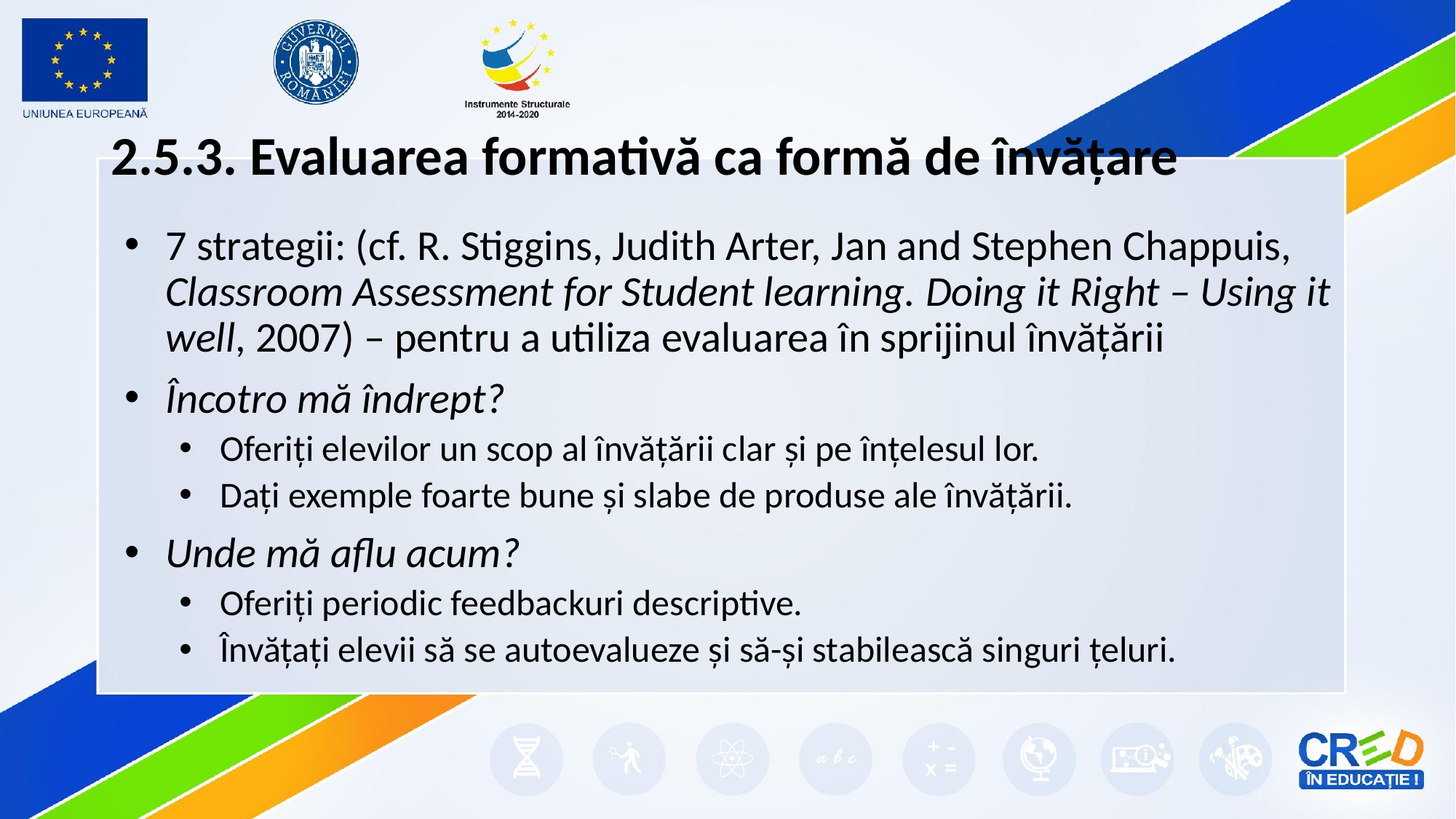

# 2.5.3. Evaluarea formativă ca formă de învățare
7 strategii: (cf. R. Stiggins, Judith Arter, Jan and Stephen Chappuis, Classroom Assessment for Student learning. Doing it Right – Using it well, 2007) – pentru a utiliza evaluarea în sprijinul învățării
Încotro mă îndrept?
Oferiți elevilor un scop al învățării clar și pe înțelesul lor.
Dați exemple foarte bune și slabe de produse ale învățării.
Unde mă aflu acum?
Oferiți periodic feedbackuri descriptive.
Învățați elevii să se autoevalueze și să-și stabilească singuri țeluri.